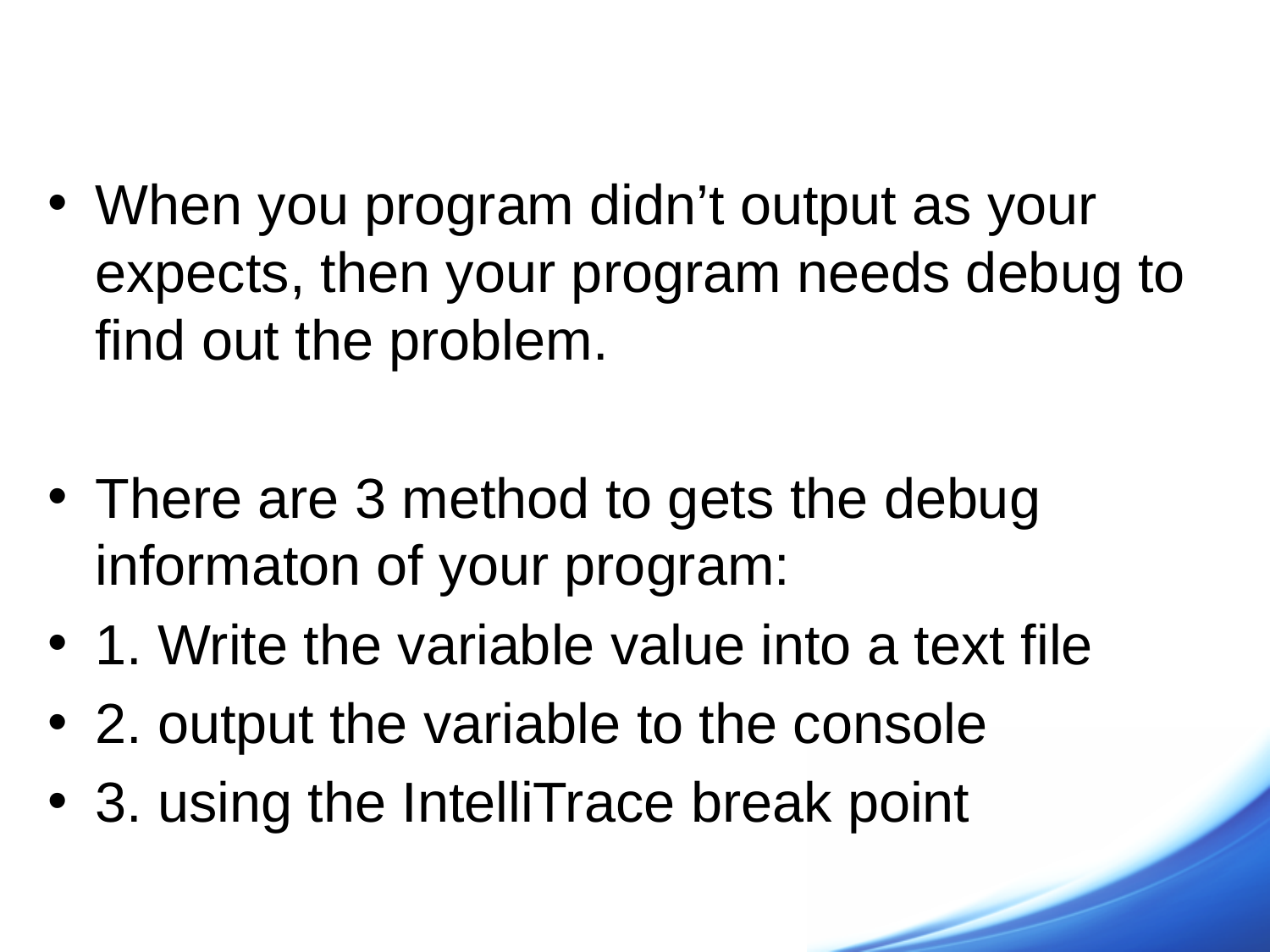

#
When you program didn’t output as your expects, then your program needs debug to find out the problem.

There are 3 method to gets the debug informaton of your program:
1. Write the variable value into a text file
2. output the variable to the console
3. using the IntelliTrace break point